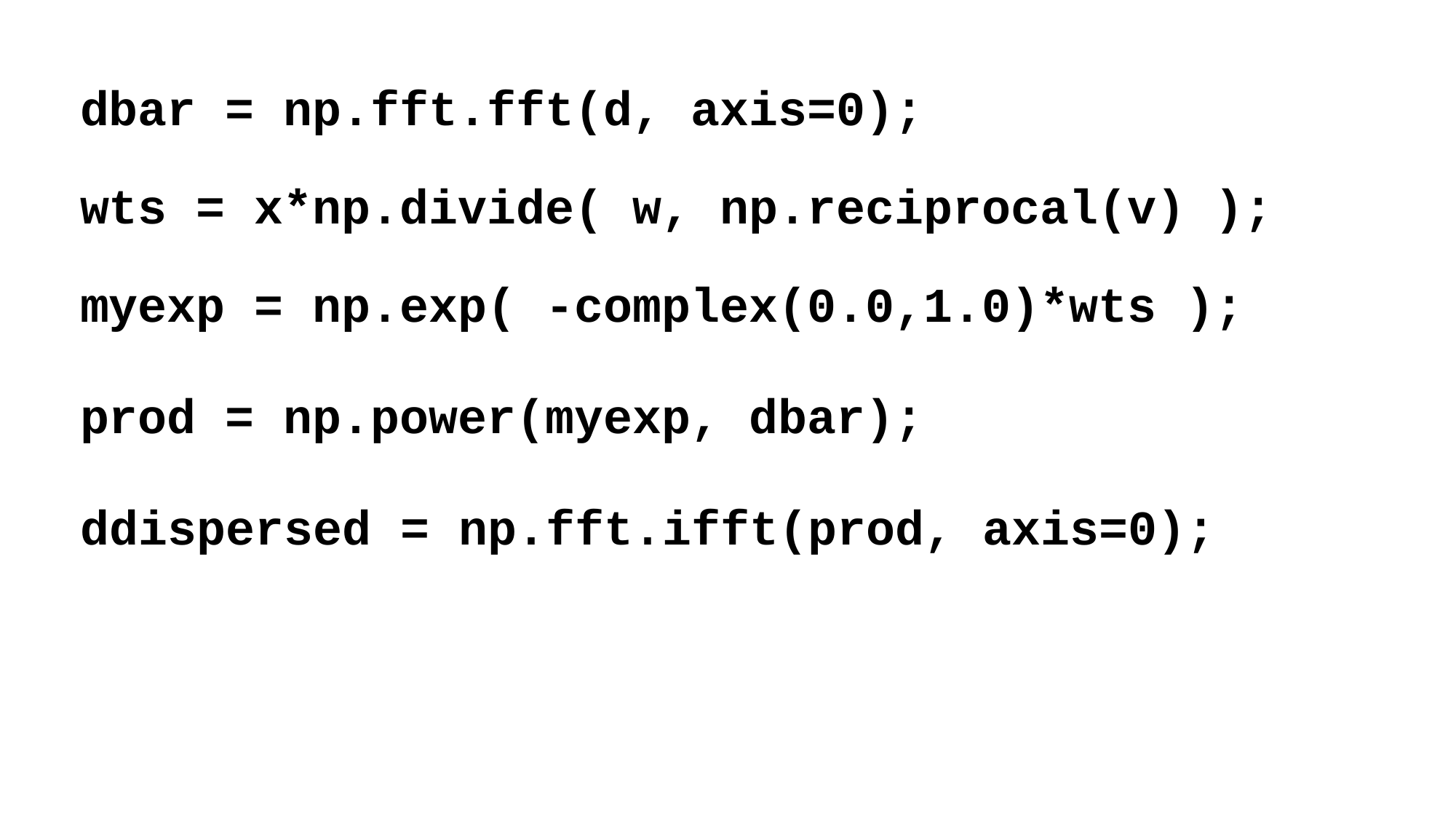

dbar = np.fft.fft(d, axis=0);
wts = x*np.divide( w, np.reciprocal(v) );
myexp = np.exp( -complex(0.0,1.0)*wts );
prod = np.power(myexp, dbar);
ddispersed = np.fft.ifft(prod, axis=0);